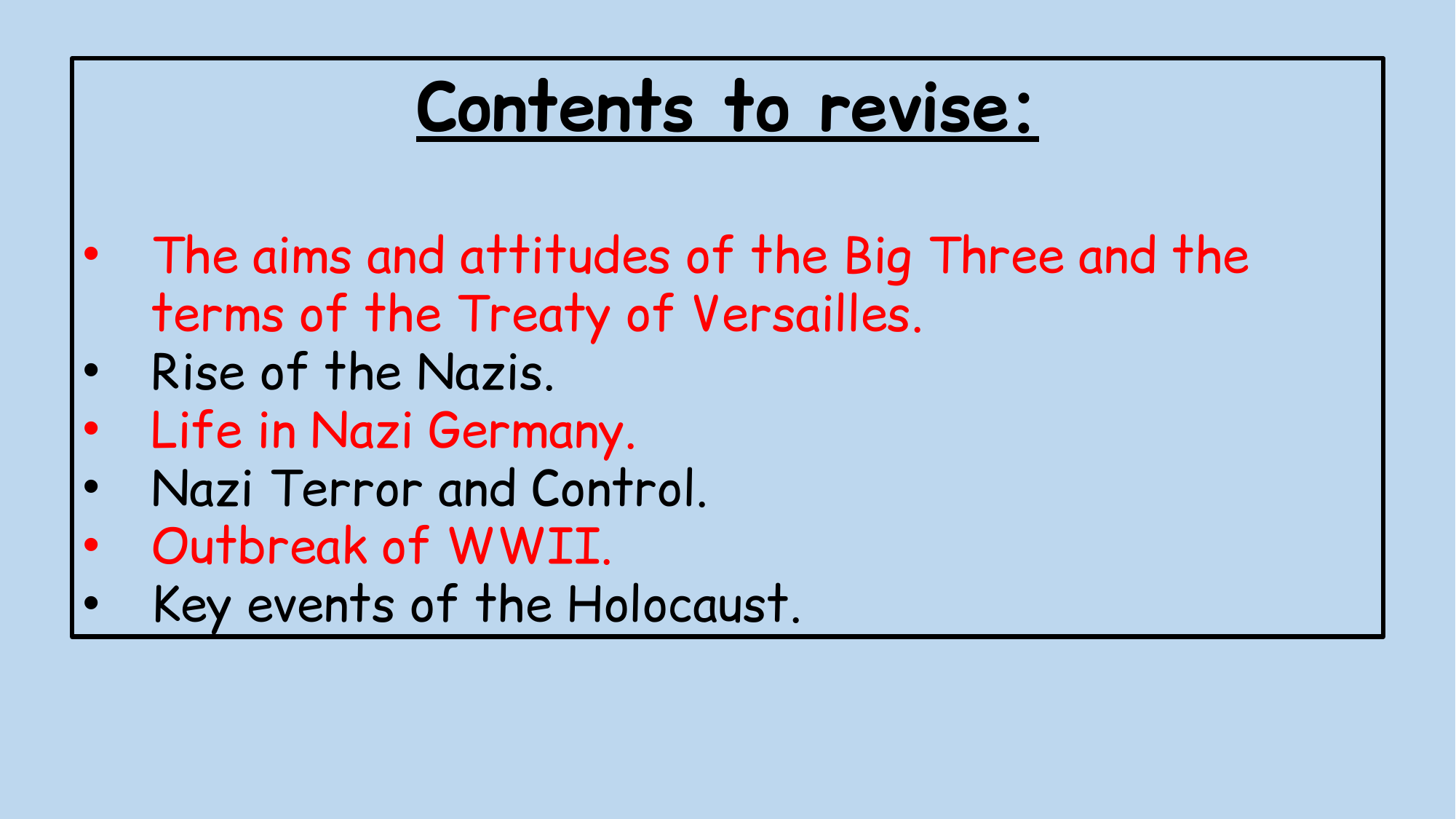

Contents to revise:

The aims and attitudes of the Big Three and the terms of the Treaty of Versailles.
Rise of the Nazis.
Life in Nazi Germany.
Nazi Terror and Control.
Outbreak of WWII.
Key events of the Holocaust.